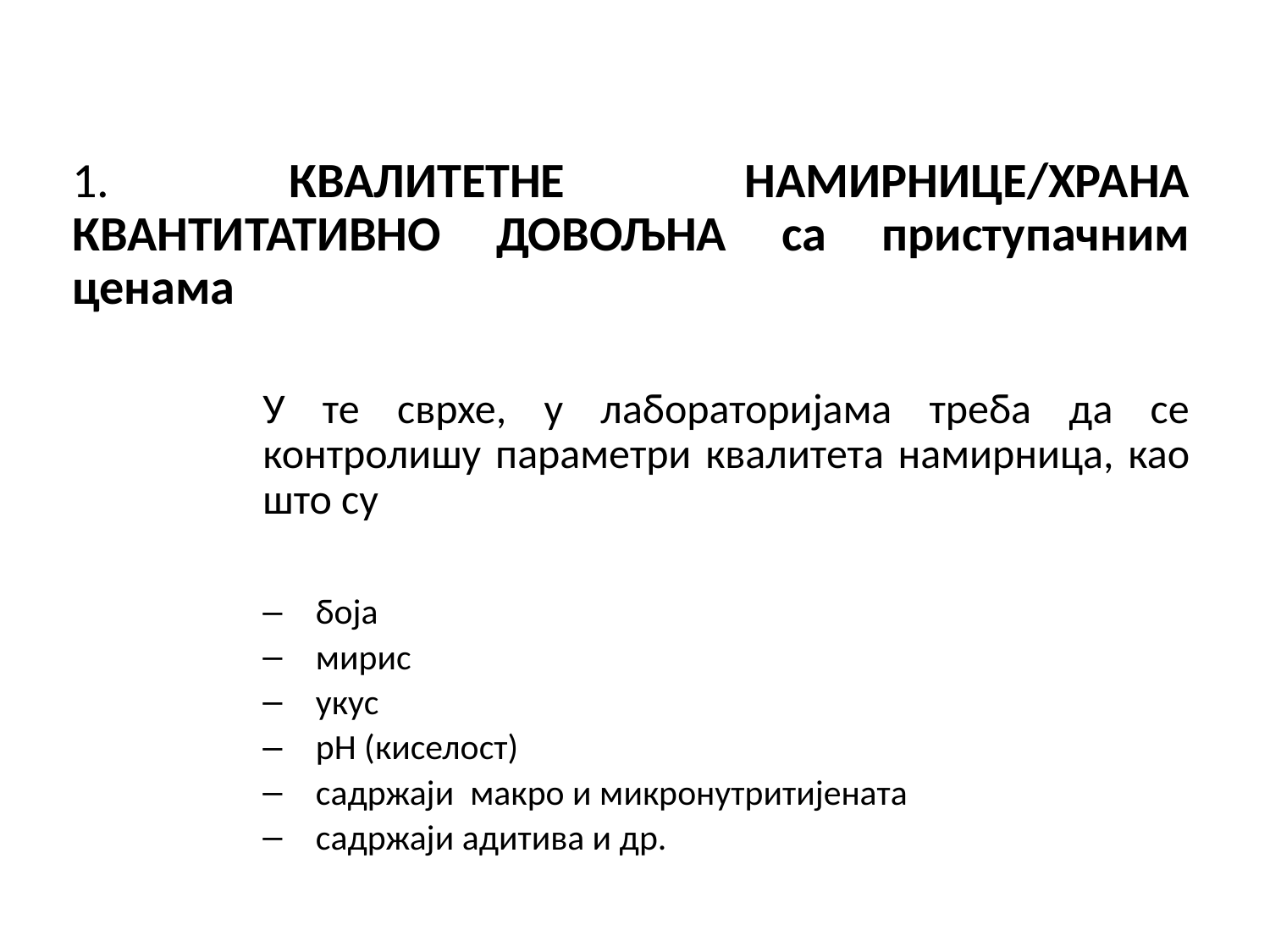

1. КВАЛИТЕТНЕ НАМИРНИЦЕ/ХРАНА КВАНТИТАТИВНО ДОВОЉНА са приступачним ценама

	У те сврхе, у лабораторијама треба да се контролишу параметри квалитета намирница, као што су

боја
мирис
укус
pH (киселост)
садржаји  макро и микронутритијената
садржаји адитива и др.